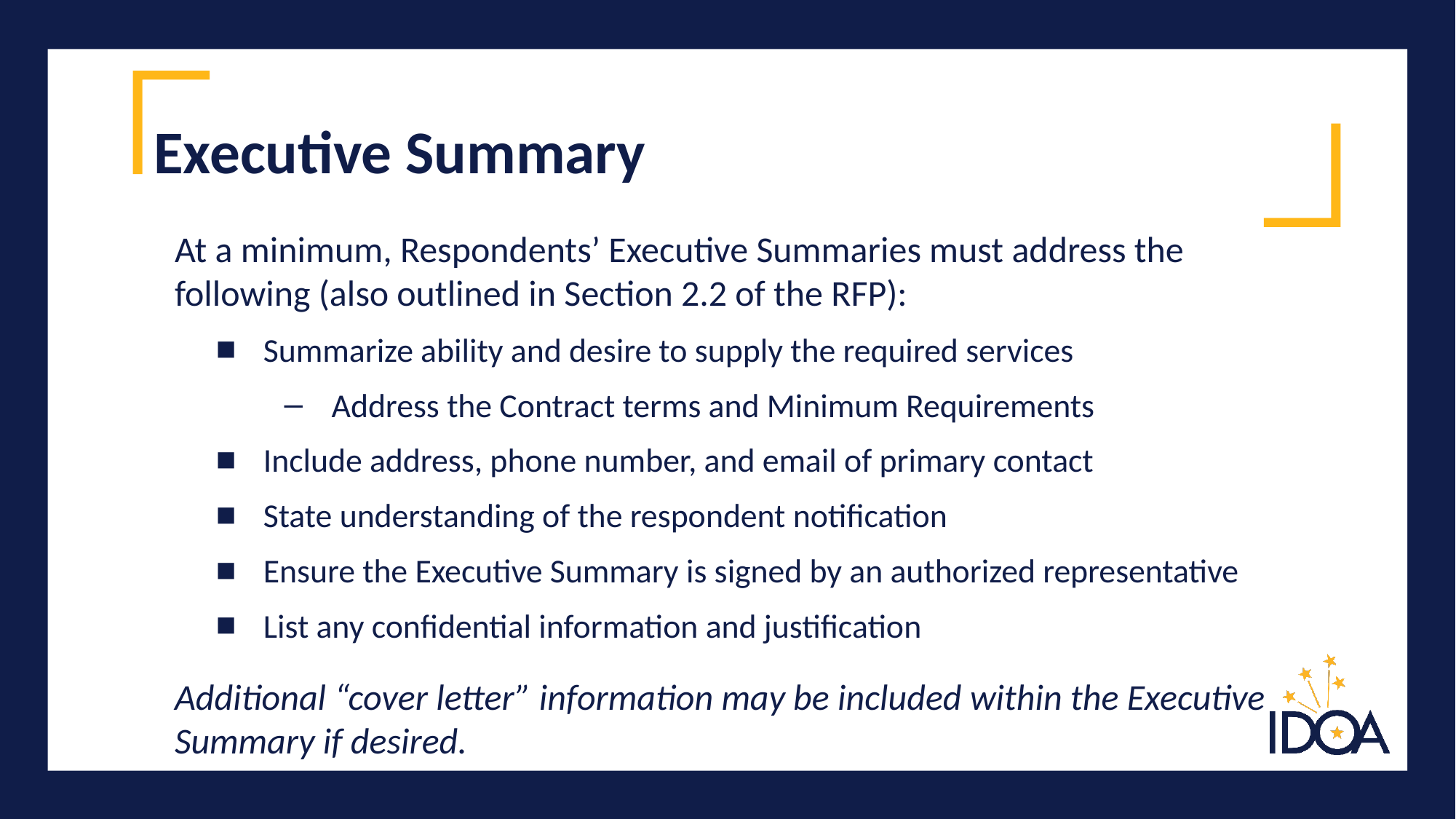

# Executive Summary
At a minimum, Respondents’ Executive Summaries must address the following (also outlined in Section 2.2 of the RFP):
Summarize ability and desire to supply the required services
Address the Contract terms and Minimum Requirements
Include address, phone number, and email of primary contact
State understanding of the respondent notification
Ensure the Executive Summary is signed by an authorized representative
List any confidential information and justification

Additional “cover letter” information may be included within the Executive Summary if desired.